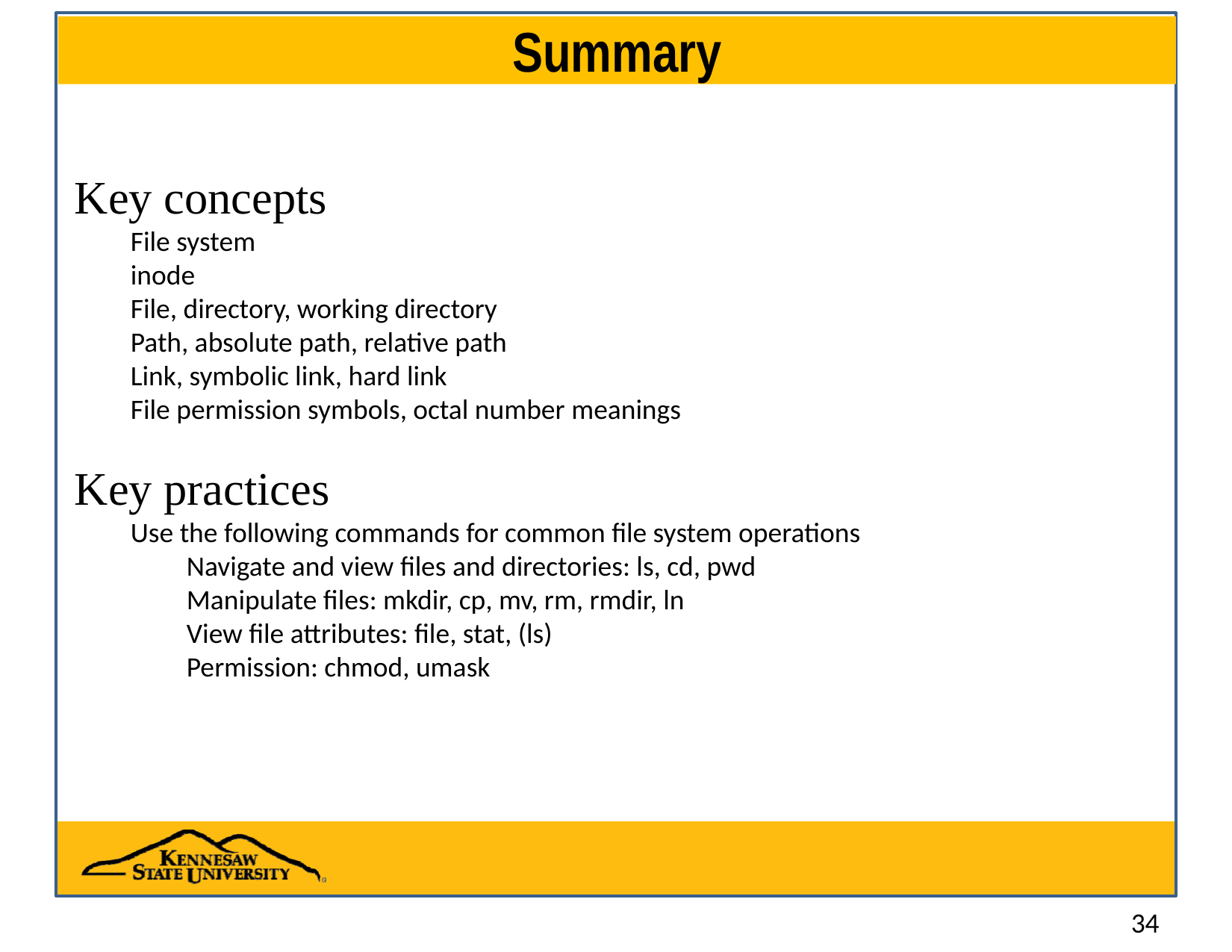

# Summary
Key concepts
File system
inode
File, directory, working directory
Path, absolute path, relative path
Link, symbolic link, hard link
File permission symbols, octal number meanings

Key practices
Use the following commands for common file system operations
Navigate and view files and directories: ls, cd, pwd
Manipulate files: mkdir, cp, mv, rm, rmdir, ln
View file attributes: file, stat, (ls)
Permission: chmod, umask